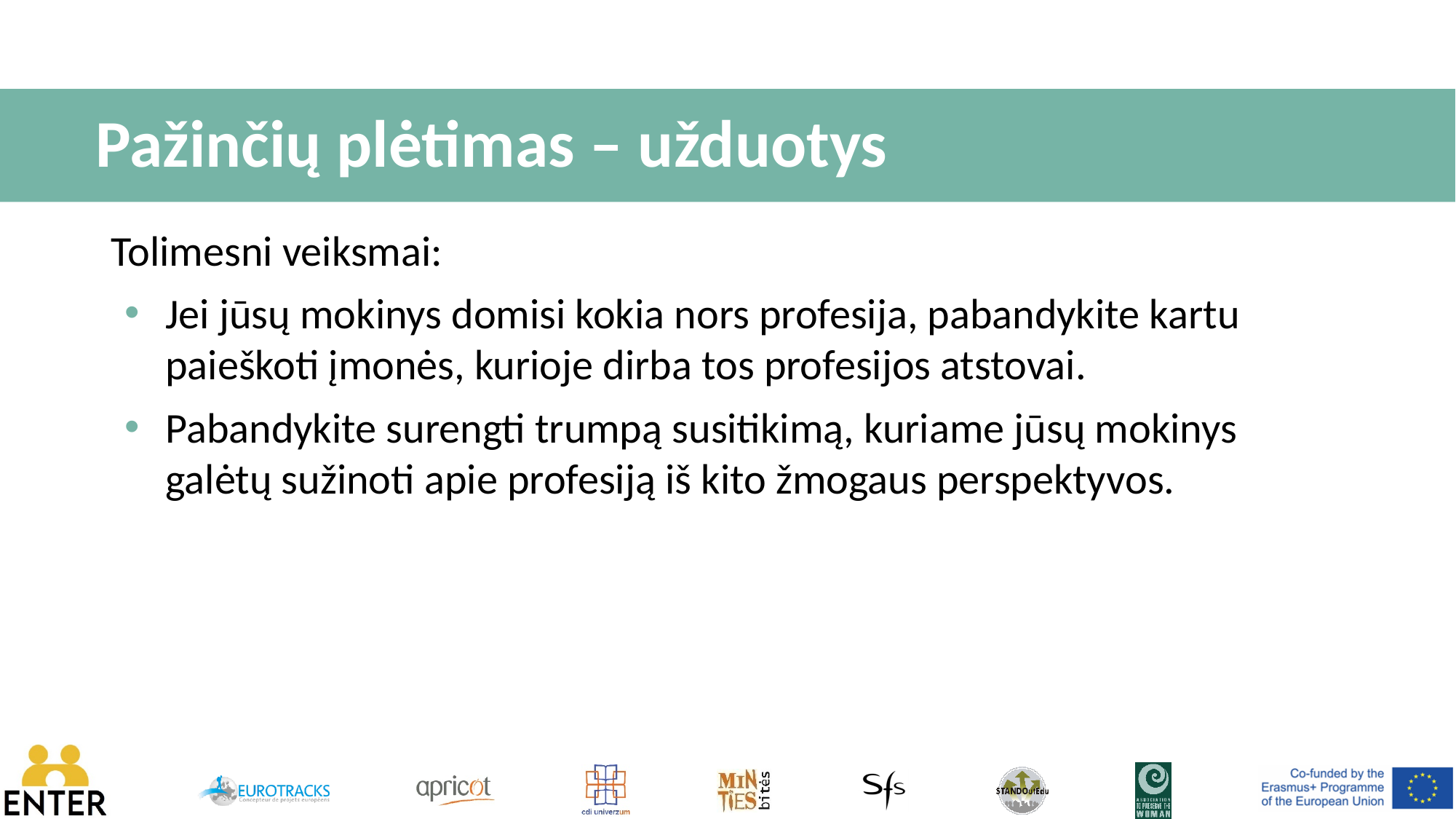

# Pažinčių plėtimas – užduotys
Tolimesni veiksmai:
Jei jūsų mokinys domisi kokia nors profesija, pabandykite kartu paieškoti įmonės, kurioje dirba tos profesijos atstovai.
Pabandykite surengti trumpą susitikimą, kuriame jūsų mokinys galėtų sužinoti apie profesiją iš kito žmogaus perspektyvos.